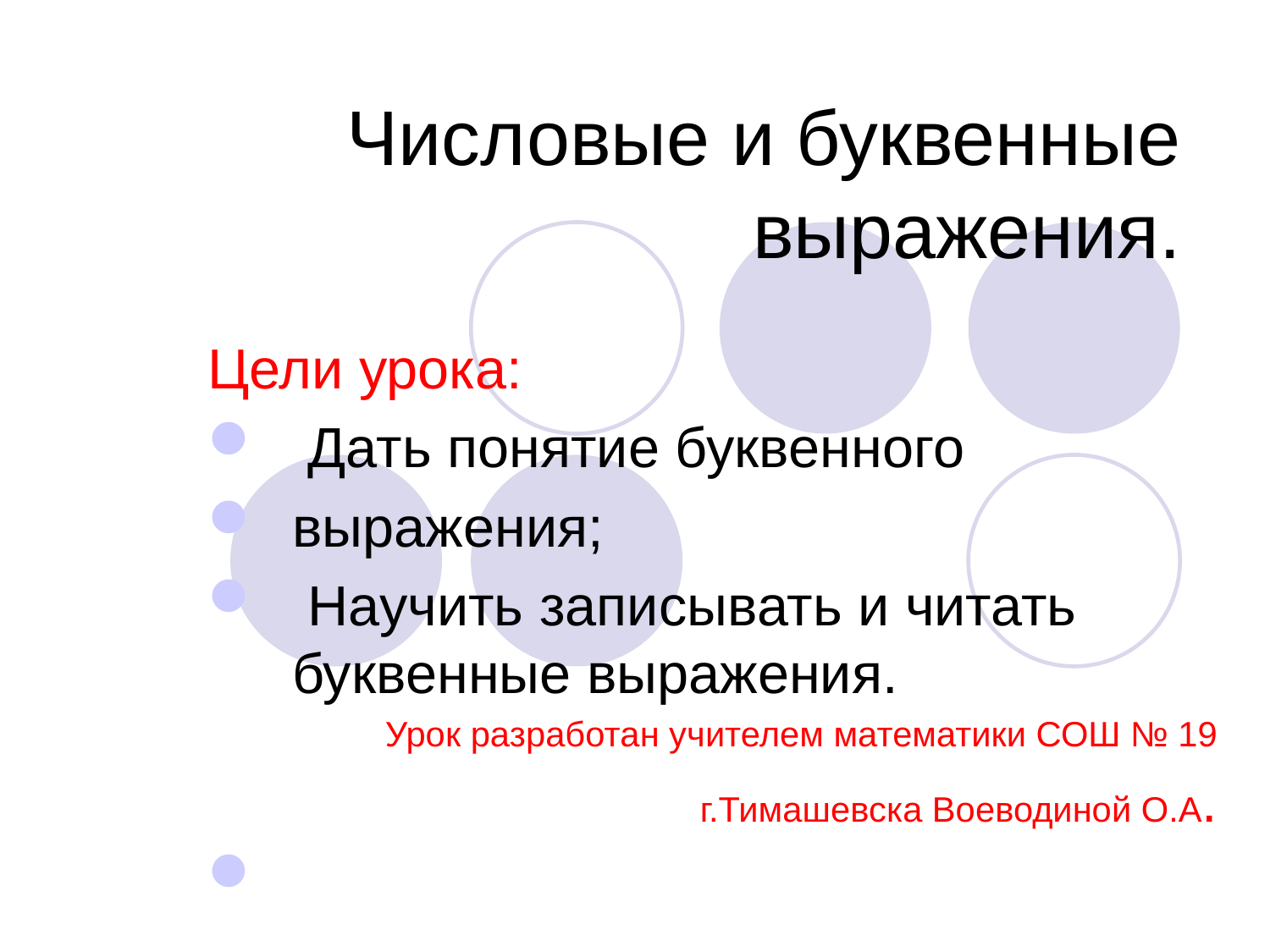

# Числовые и буквенные выражения.
Цели урока:
 Дать понятие буквенного
выражения;
 Научить записывать и читать буквенные выражения.
Урок разработан учителем математики СОШ № 19
г.Тимашевска Воеводиной О.А.